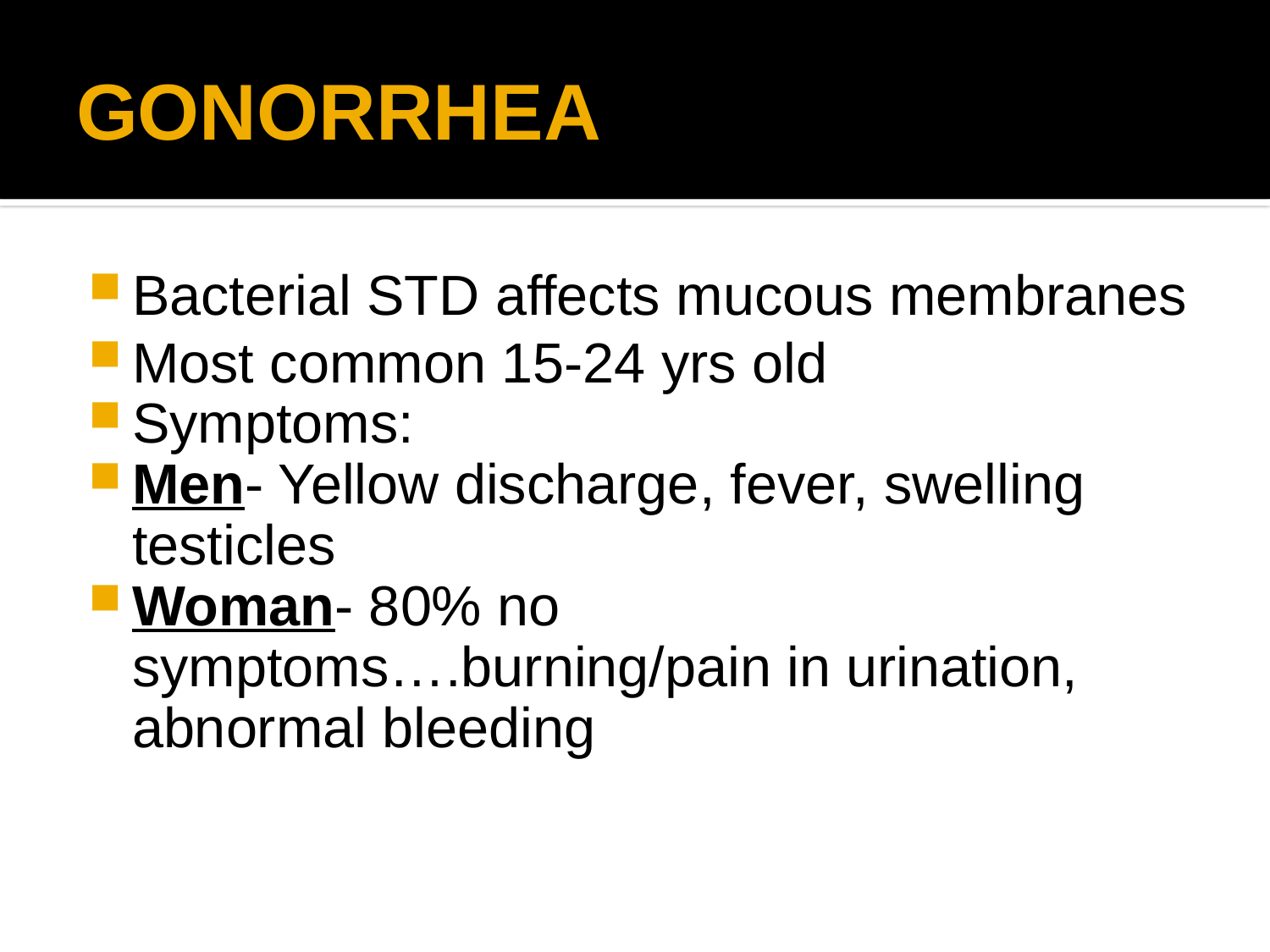

# GONORRHEA
Bacterial STD affects mucous membranes
Most common 15-24 yrs old
Symptoms:
Men- Yellow discharge, fever, swelling testicles
Woman- 80% no symptoms….burning/pain in urination, abnormal bleeding